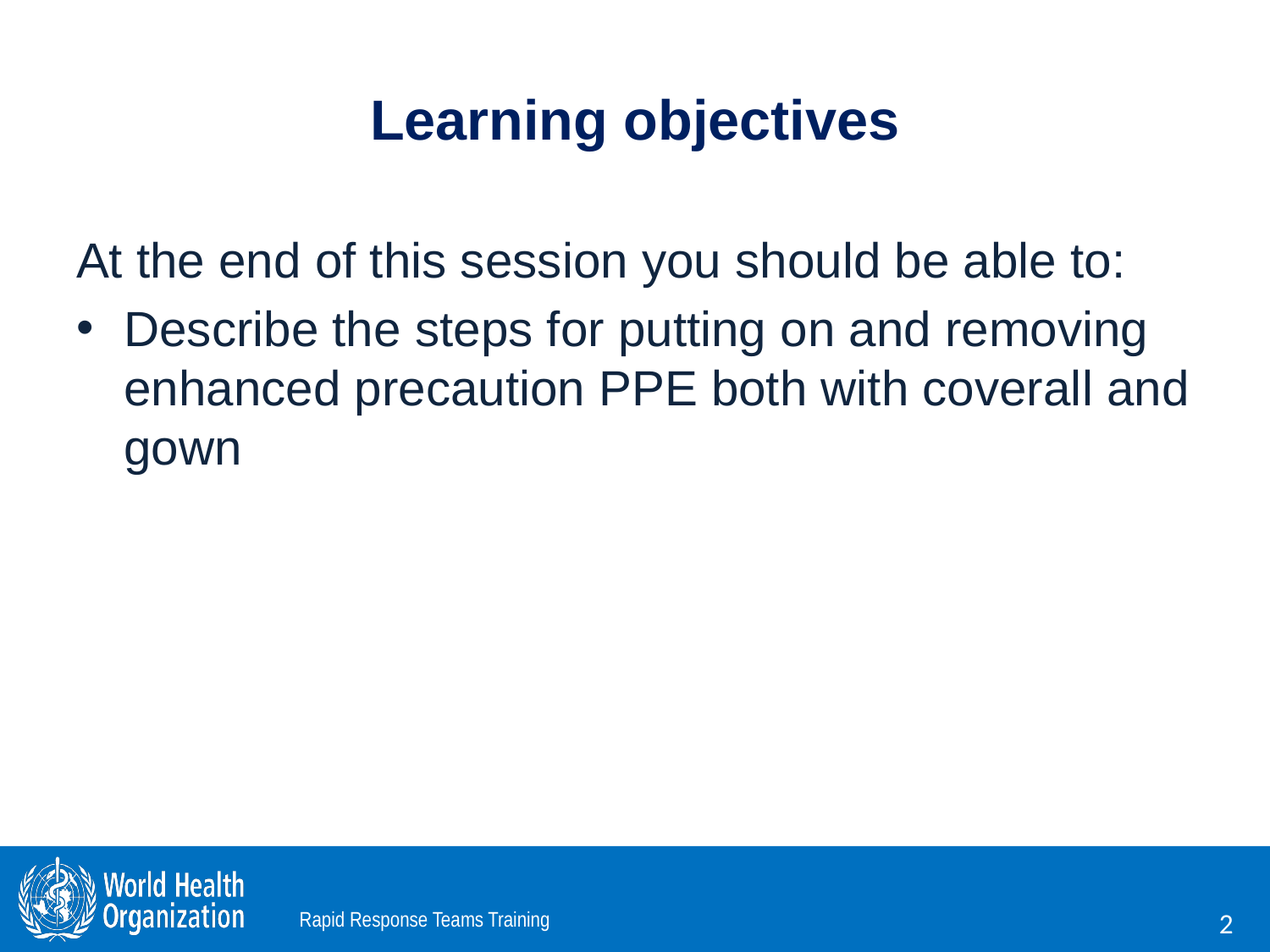

# Learning objectives
At the end of this session you should be able to:
Describe the steps for putting on and removing enhanced precaution PPE both with coverall and gown